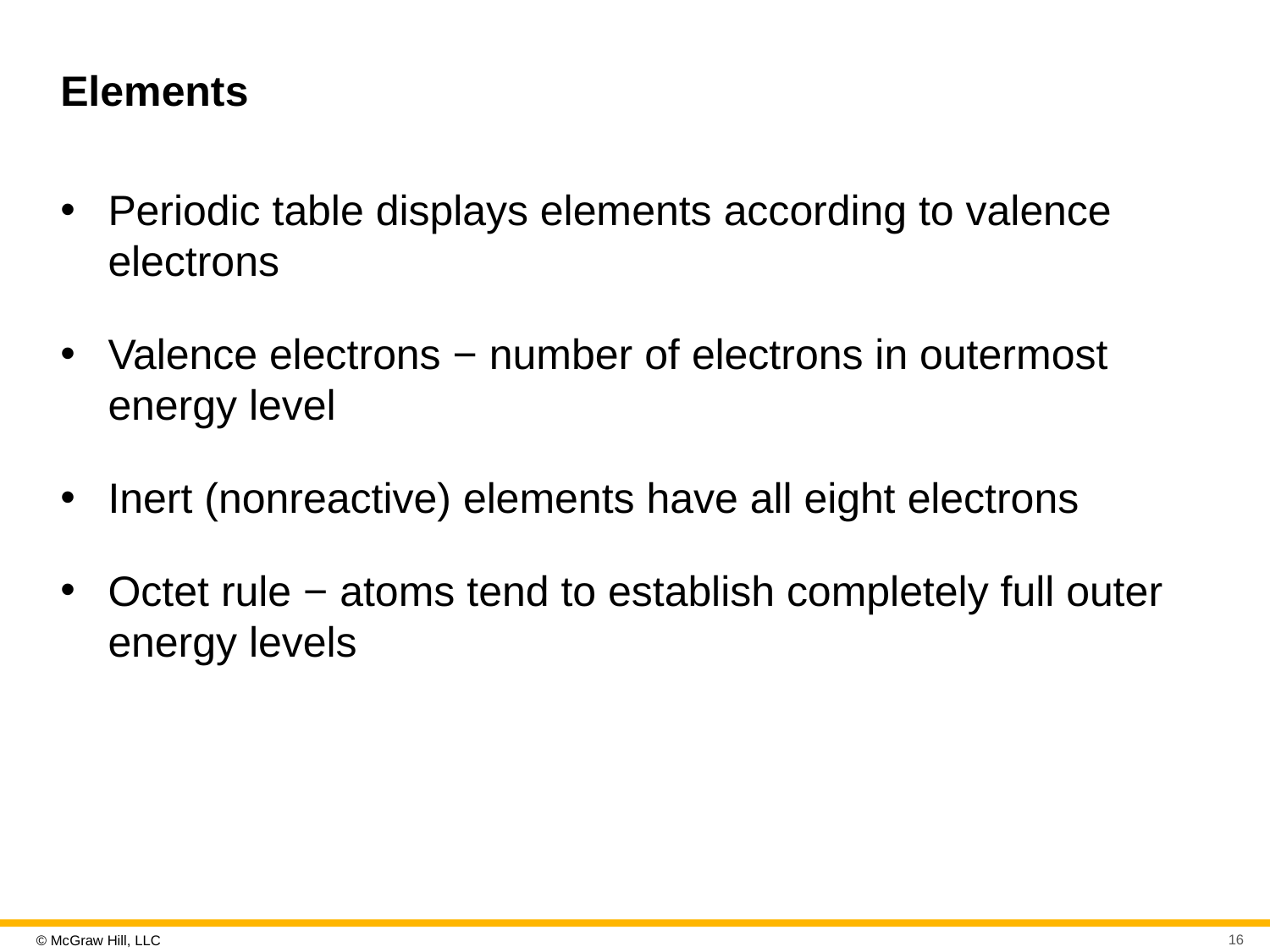

# Elements
Periodic table displays elements according to valence electrons
Valence electrons − number of electrons in outermost energy level
Inert (nonreactive) elements have all eight electrons
Octet rule − atoms tend to establish completely full outer energy levels
16